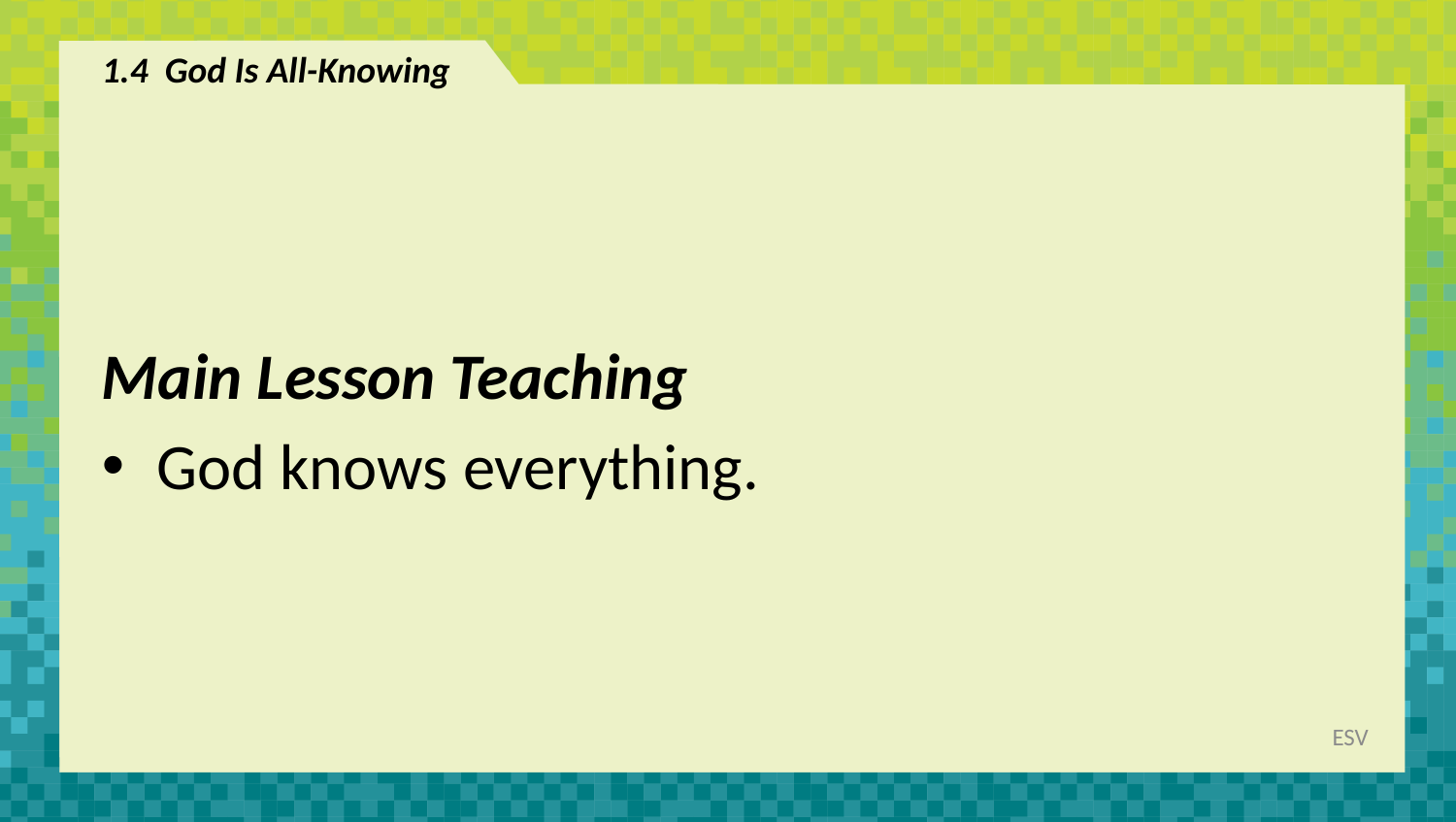

# 1.4  God Is All-Knowing
Main Lesson Teaching
God knows everything.
ESV